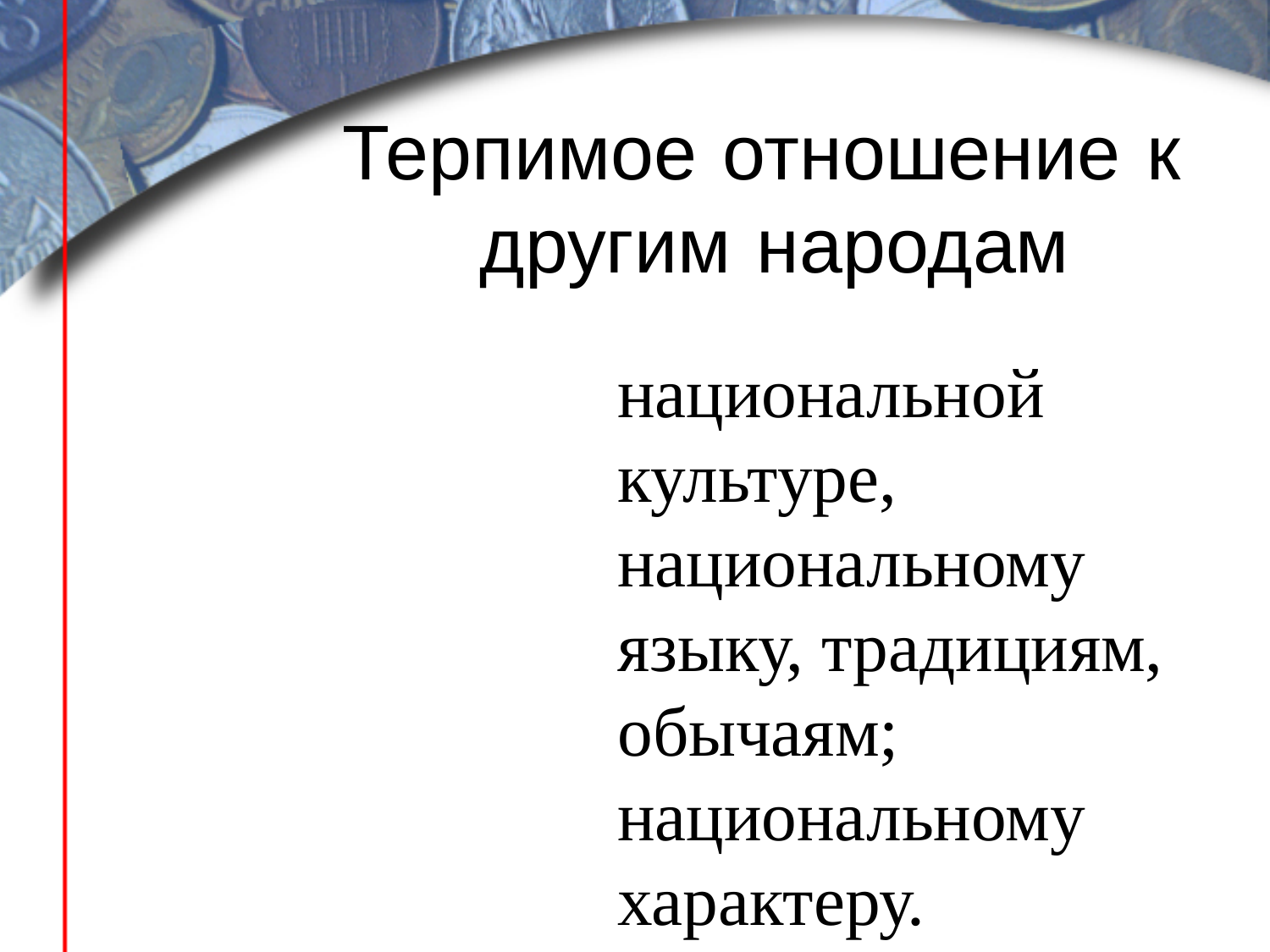

# Терпимое отношение к  другим народам

национальной культуре, национальному языку, традициям, обычаям;
национальному характеру.